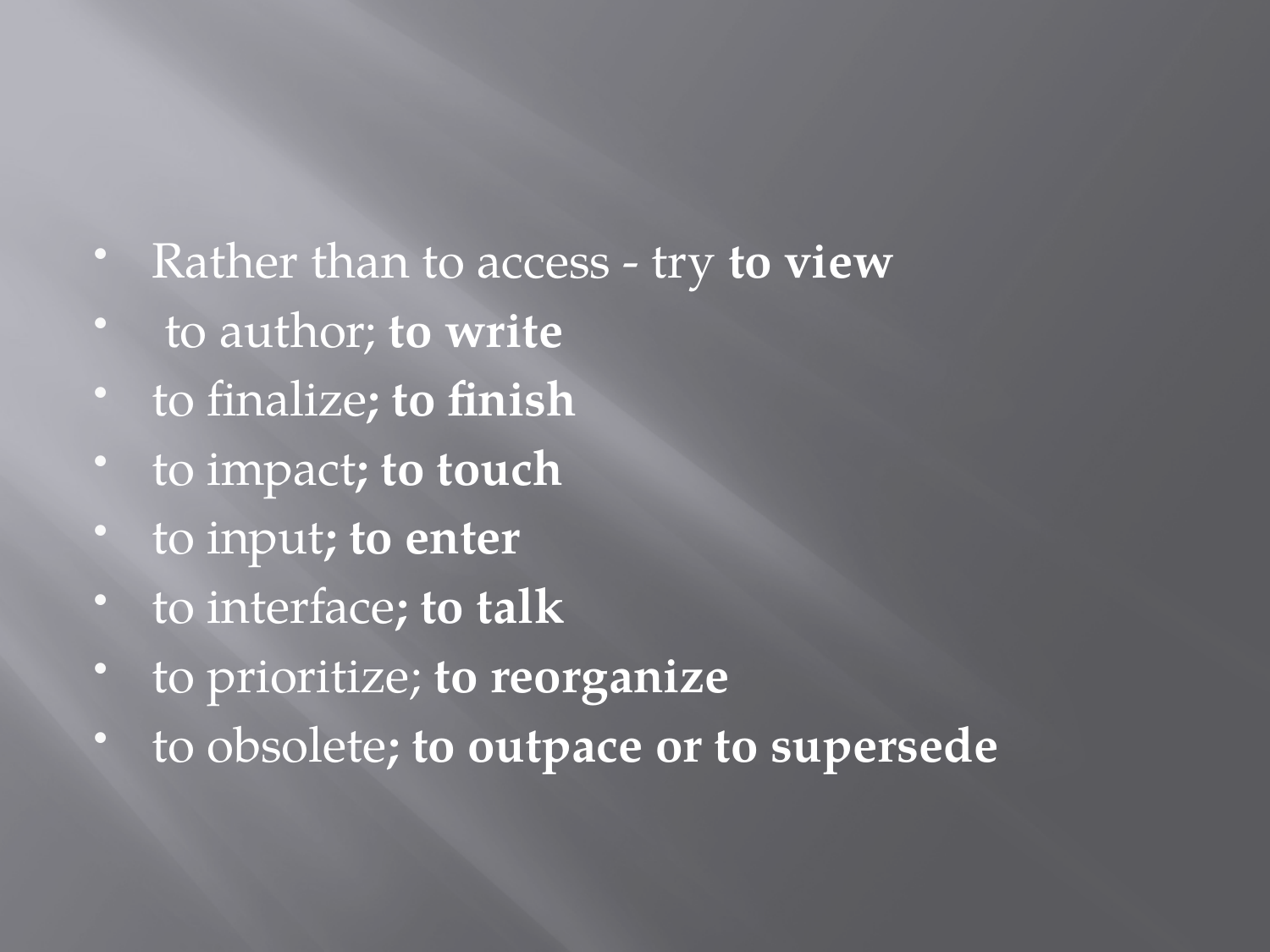

#
Rather than to access - try to view
 to author; to write
to finalize; to finish
to impact; to touch
to input; to enter
to interface; to talk
to prioritize; to reorganize
to obsolete; to outpace or to supersede